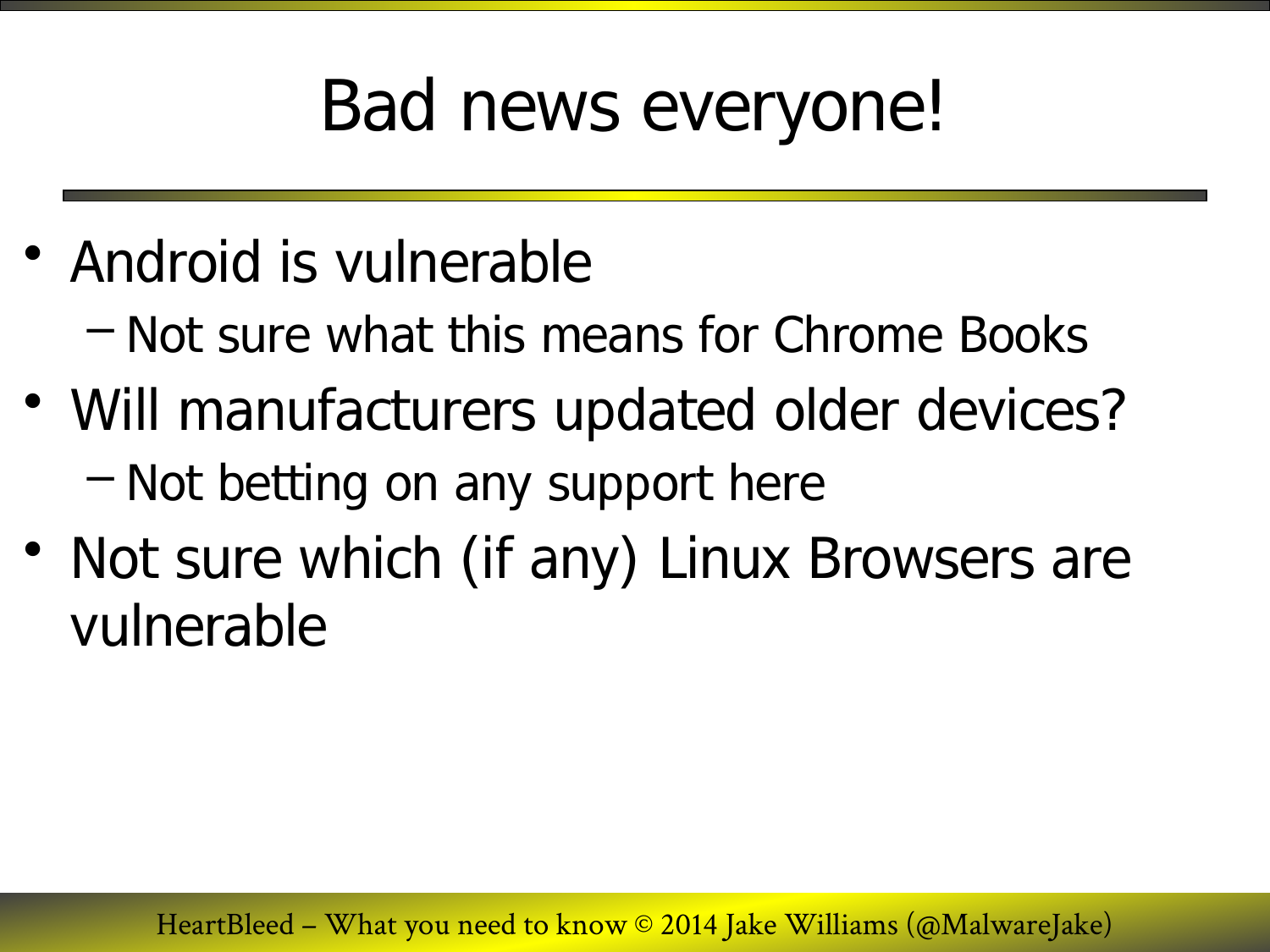

# Bad news everyone!
Android is vulnerable
Not sure what this means for Chrome Books
Will manufacturers updated older devices?
Not betting on any support here
Not sure which (if any) Linux Browsers are vulnerable